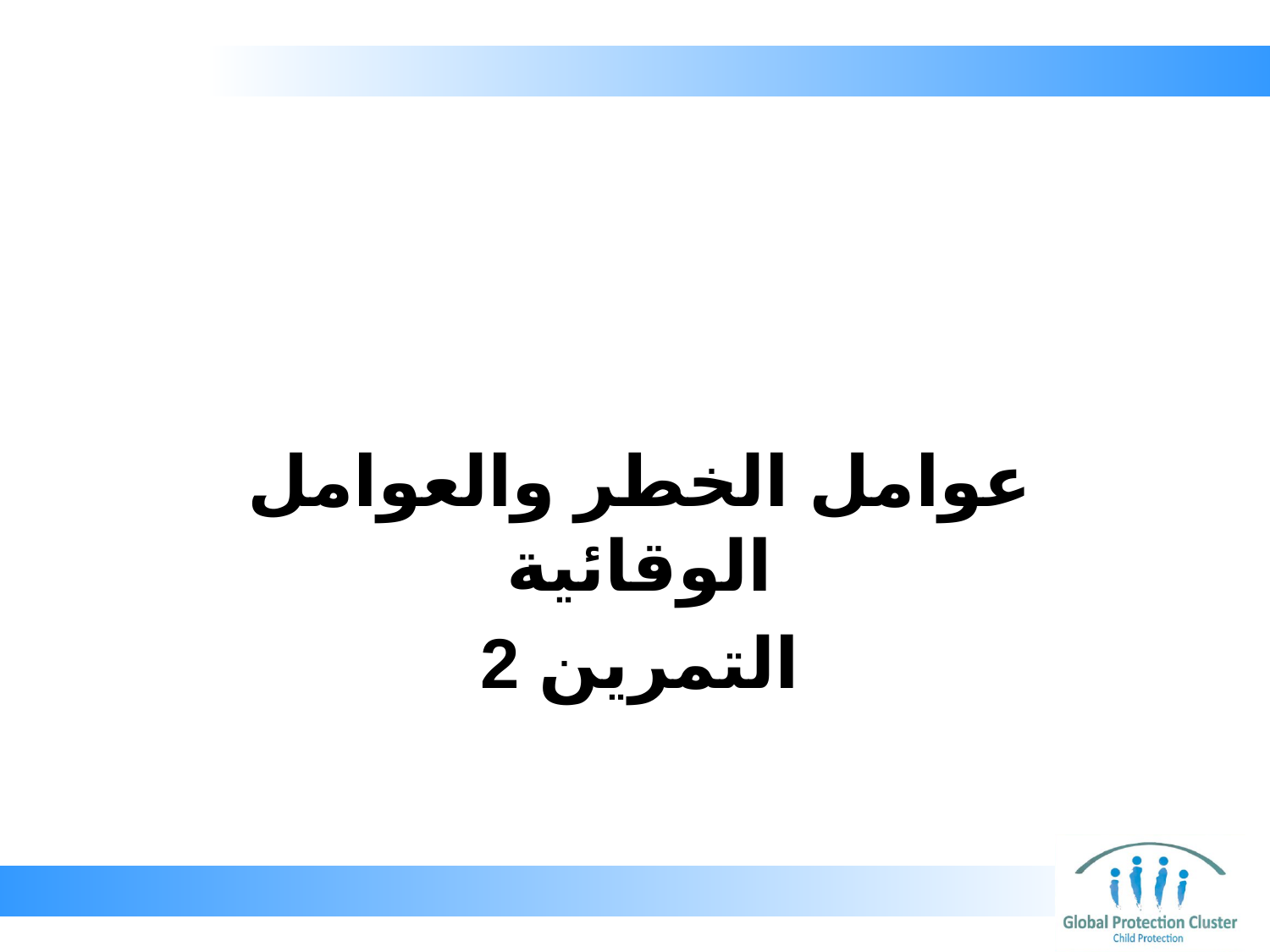

عوامل الخطر والعوامل الوقائية
# التمرين 2